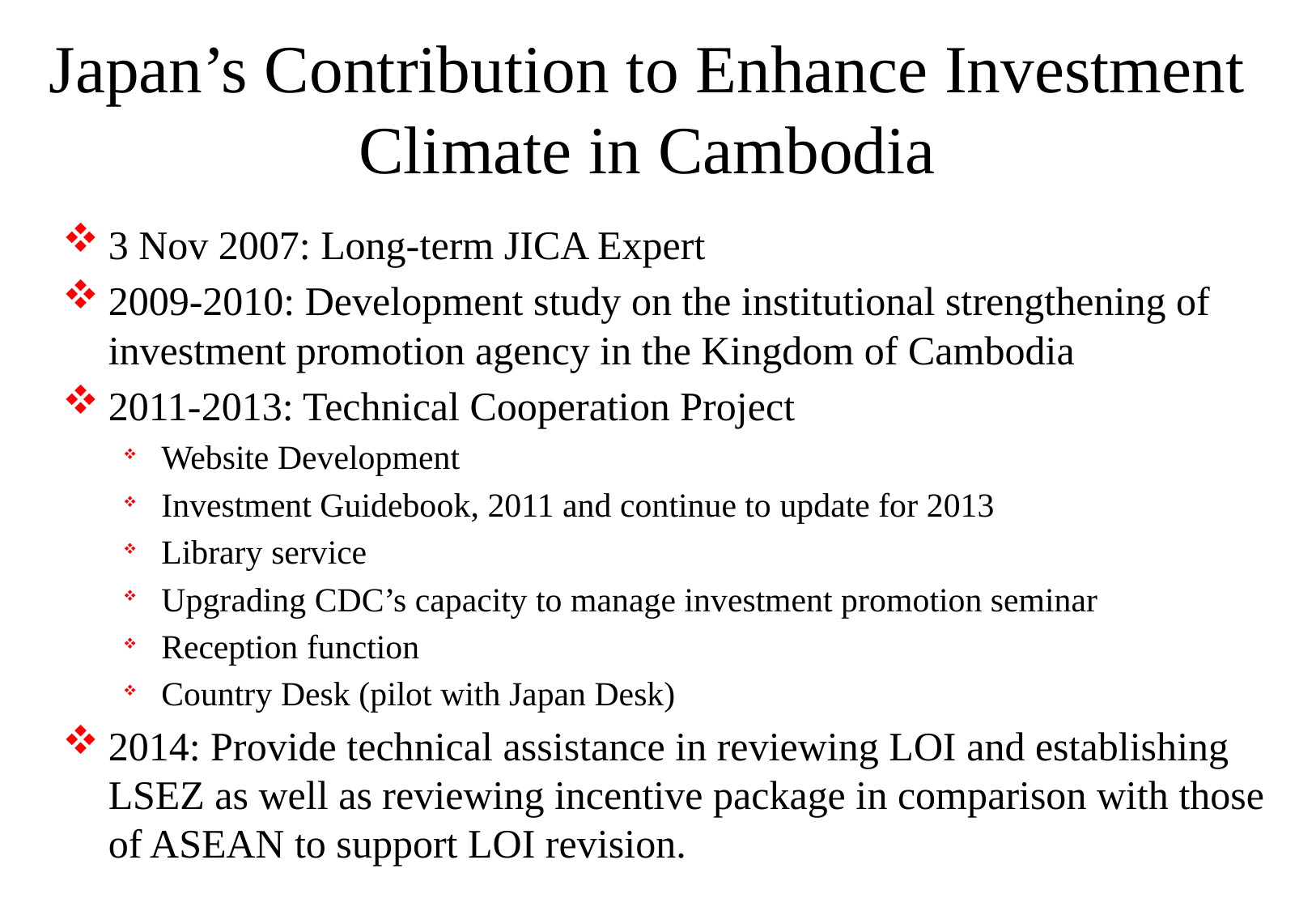

# Japan’s Contribution to Enhance Investment Climate in Cambodia
3 Nov 2007: Long-term JICA Expert
2009-2010: Development study on the institutional strengthening of investment promotion agency in the Kingdom of Cambodia
2011-2013: Technical Cooperation Project
Website Development
Investment Guidebook, 2011 and continue to update for 2013
Library service
Upgrading CDC’s capacity to manage investment promotion seminar
Reception function
Country Desk (pilot with Japan Desk)
2014: Provide technical assistance in reviewing LOI and establishing LSEZ as well as reviewing incentive package in comparison with those of ASEAN to support LOI revision.